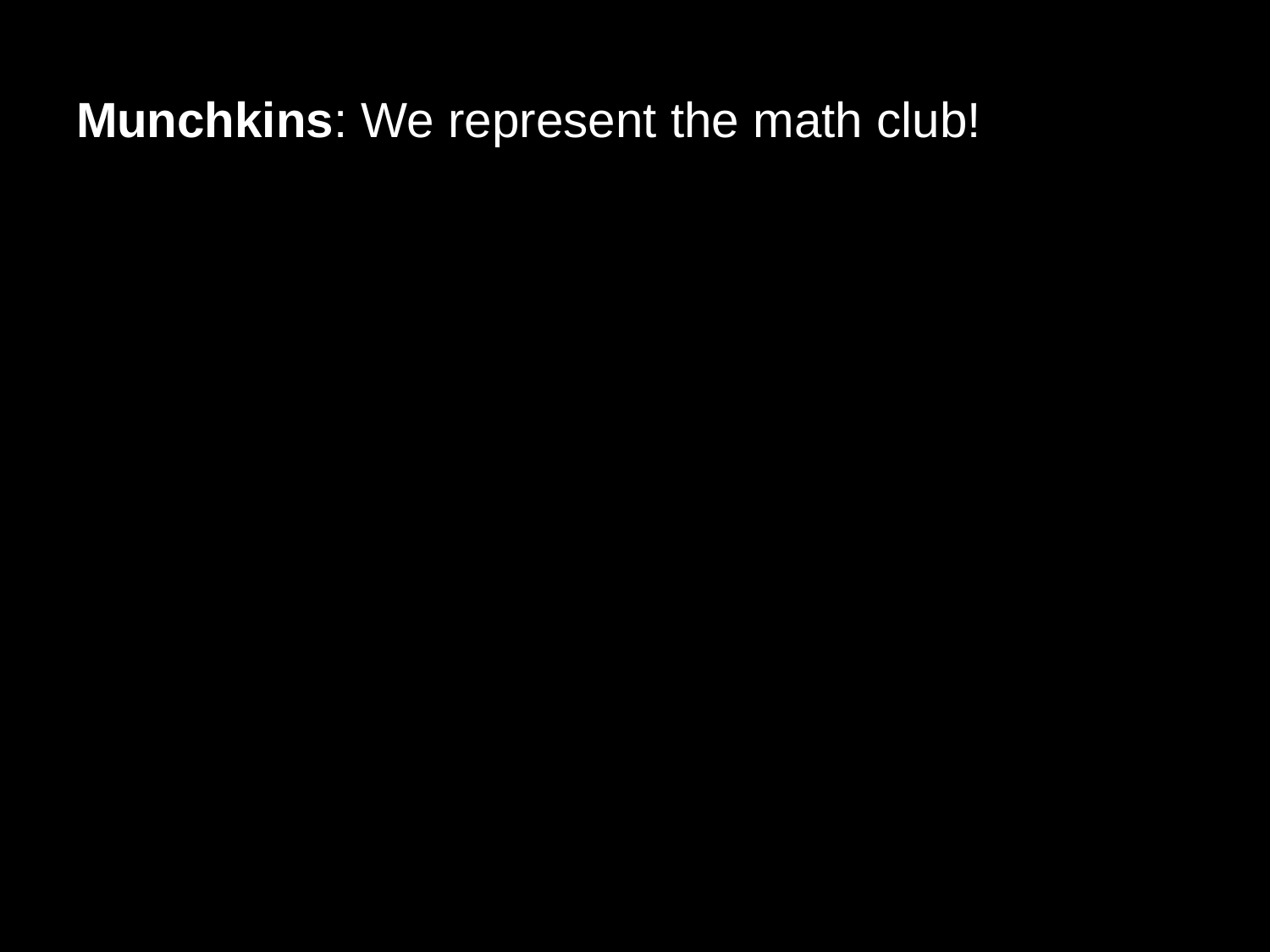

# Munchkins: We represent the math club!